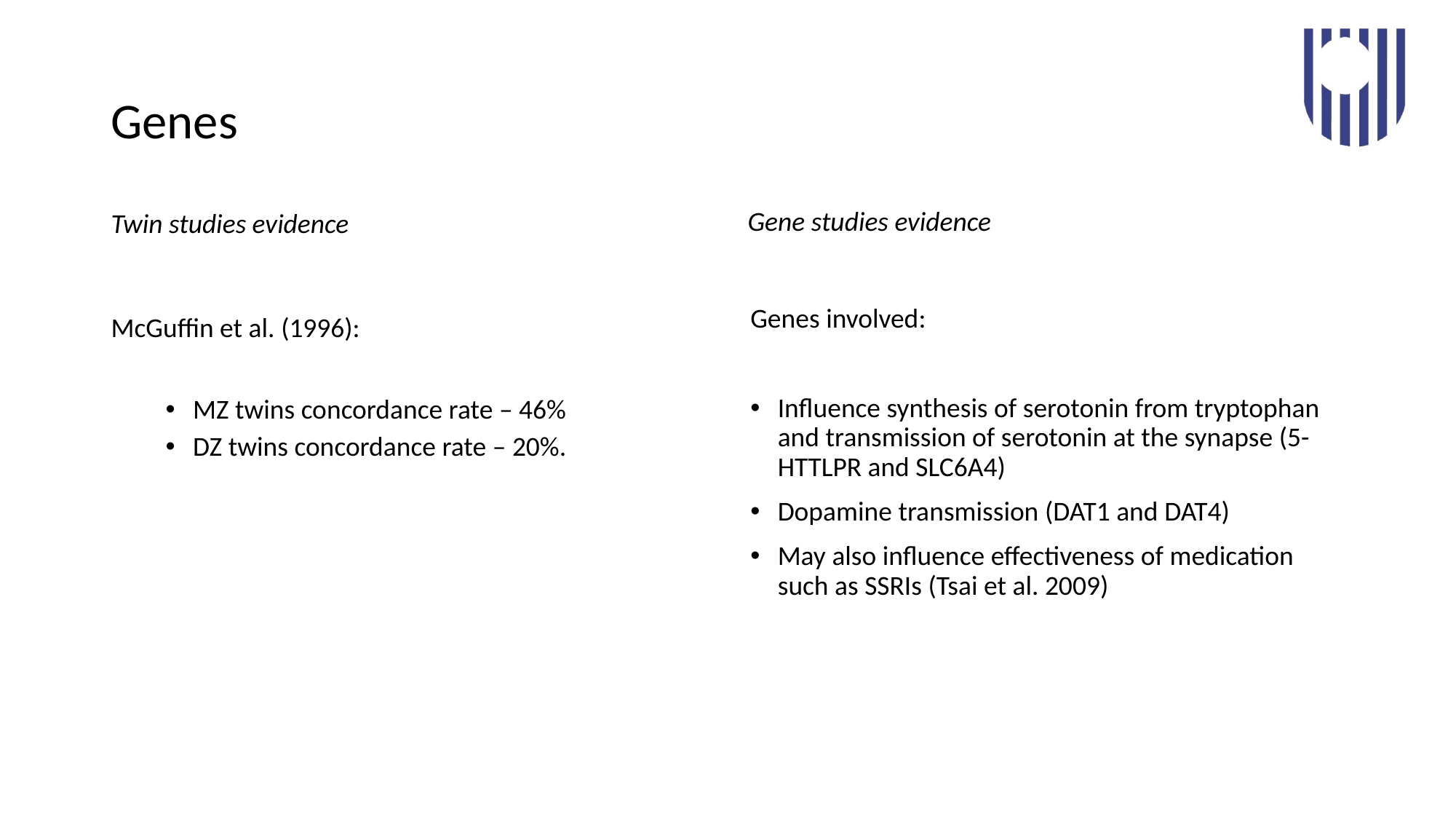

# Genes
Twin studies evidence

Gene studies evidence

McGuffin et al. (1996):

MZ twins concordance rate – 46%
DZ twins concordance rate – 20%.

Genes involved:

Influence synthesis of serotonin from tryptophan and transmission of serotonin at the synapse (5-HTTLPR and SLC6A4)
Dopamine transmission (DAT1 and DAT4)
May also influence effectiveness of medication such as SSRIs (Tsai et al. 2009)